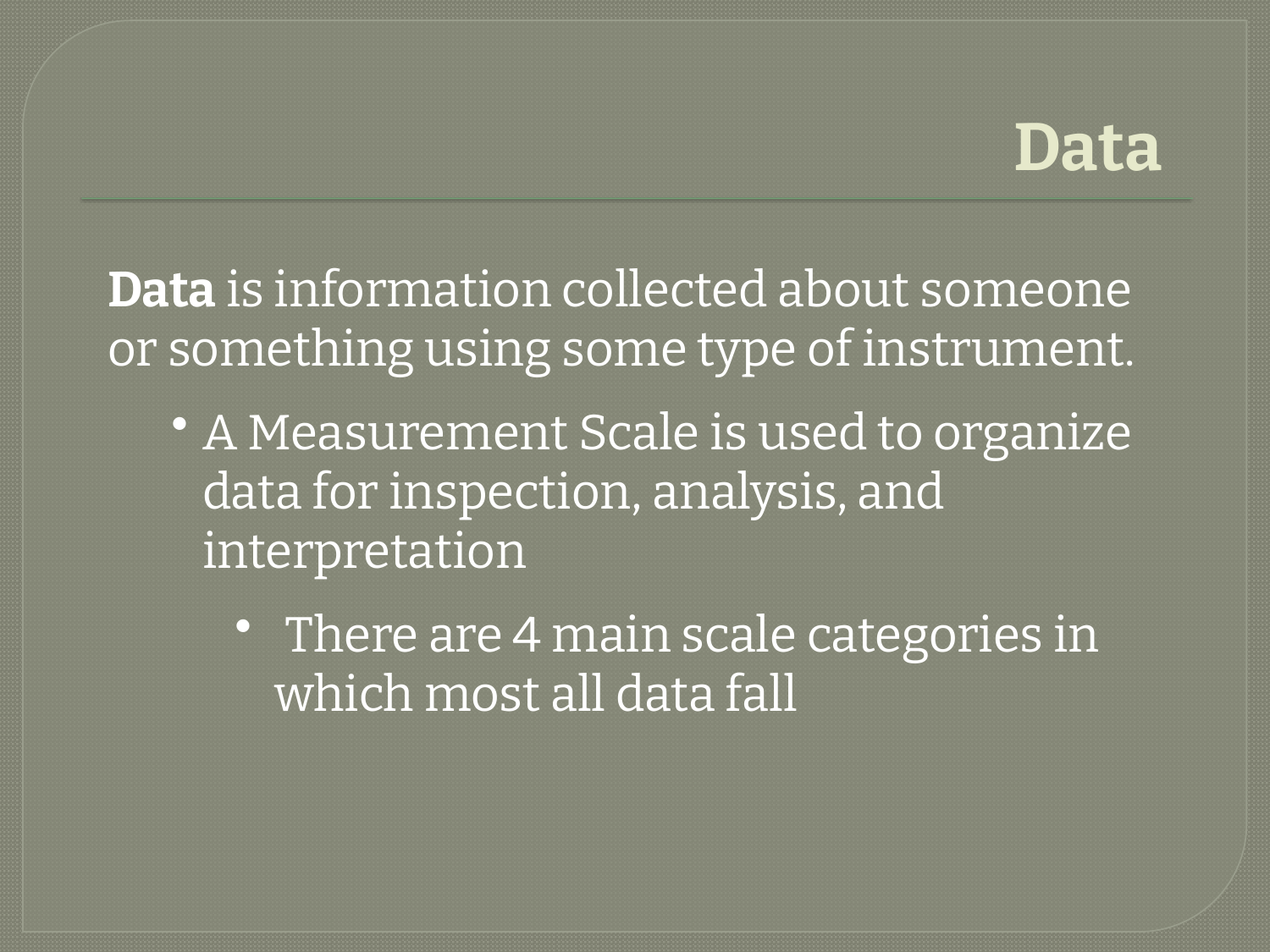

# Data
Data is information collected about someone or something using some type of instrument.
A Measurement Scale is used to organize data for inspection, analysis, and interpretation
 There are 4 main scale categories in which most all data fall